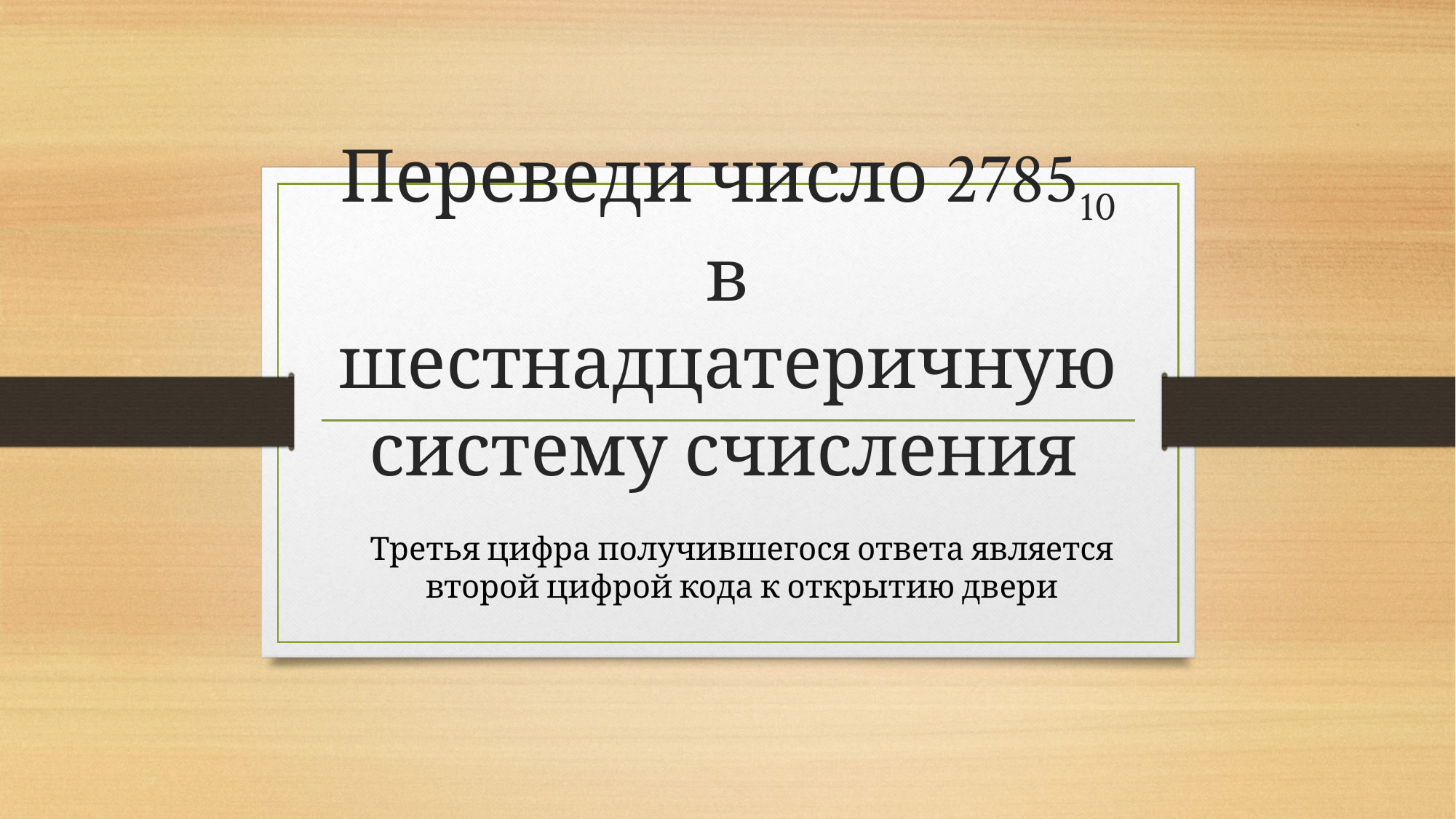

# Переведи число 278510 в шестнадцатеричную систему счисления
Третья цифра получившегося ответа является второй цифрой кода к открытию двери